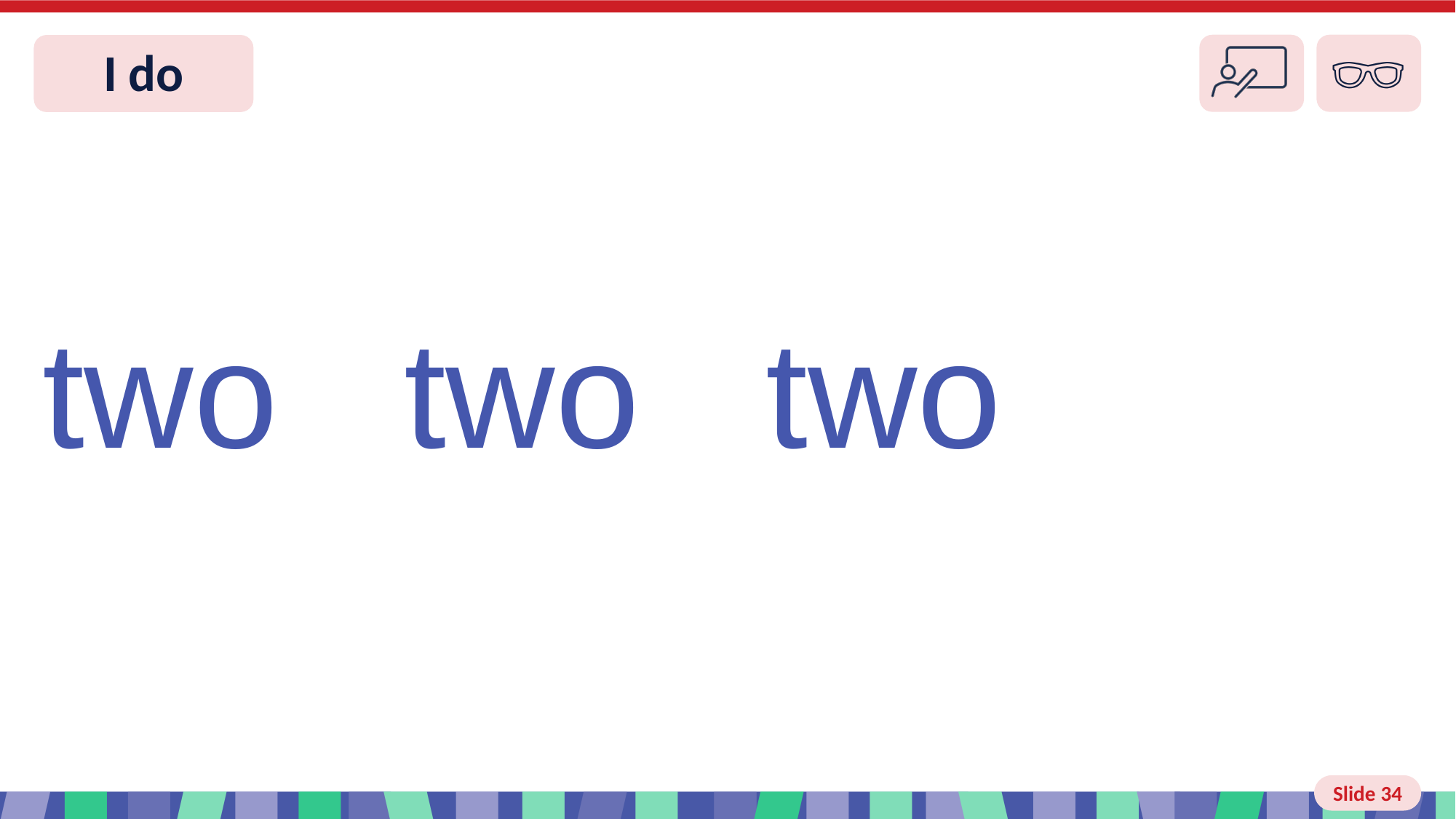

Slide 34 I do
two   two   two